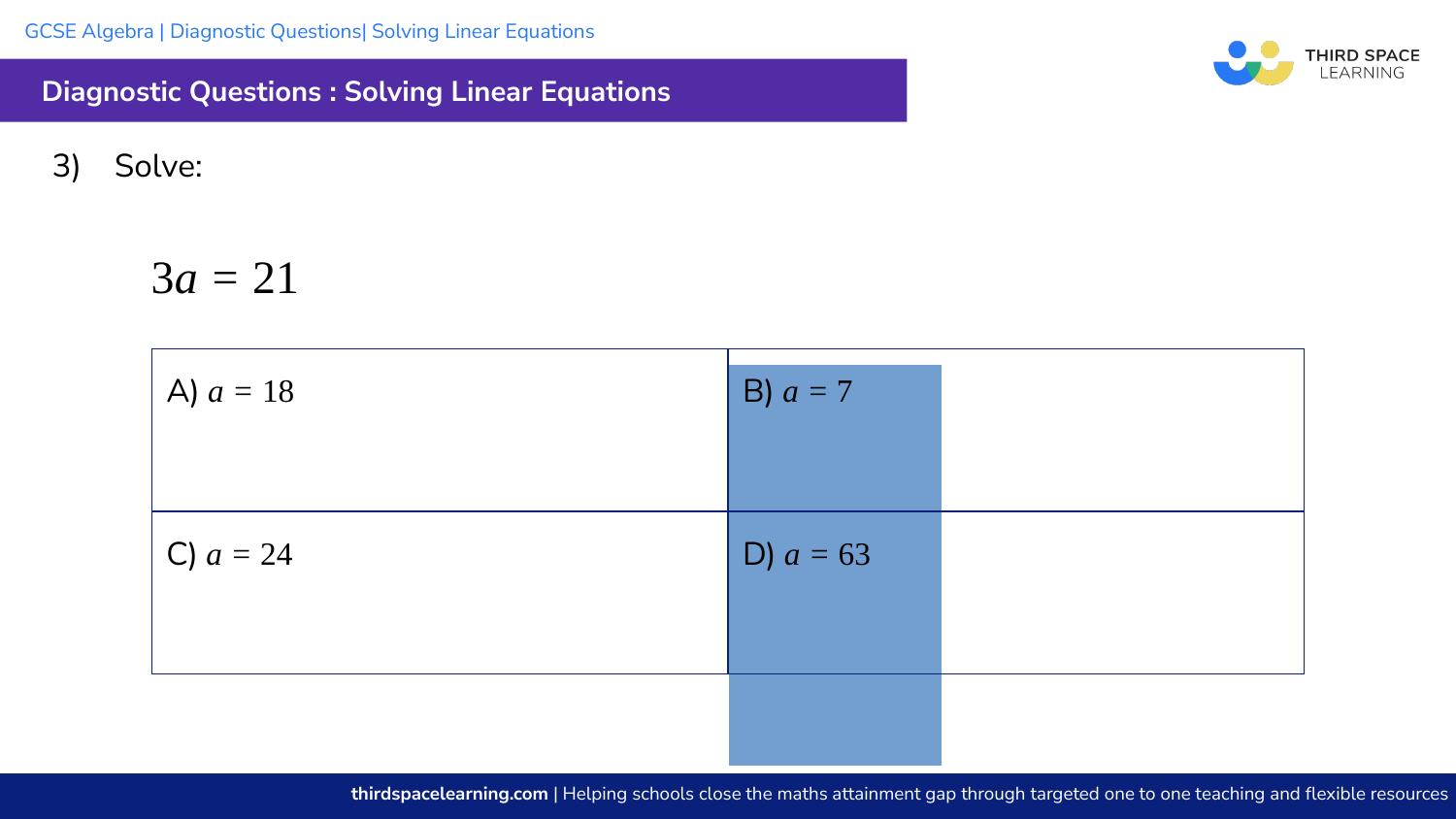

Diagnostic Questions : Solving Linear Equations
| 3) Solve: 3a = 21 |  |  |  |  |
| --- | --- | --- | --- | --- |
|  |  |  |  |  |
| A) a = 18 | B) a = 7 |
| --- | --- |
| C) a = 24 | D) a = 63 |